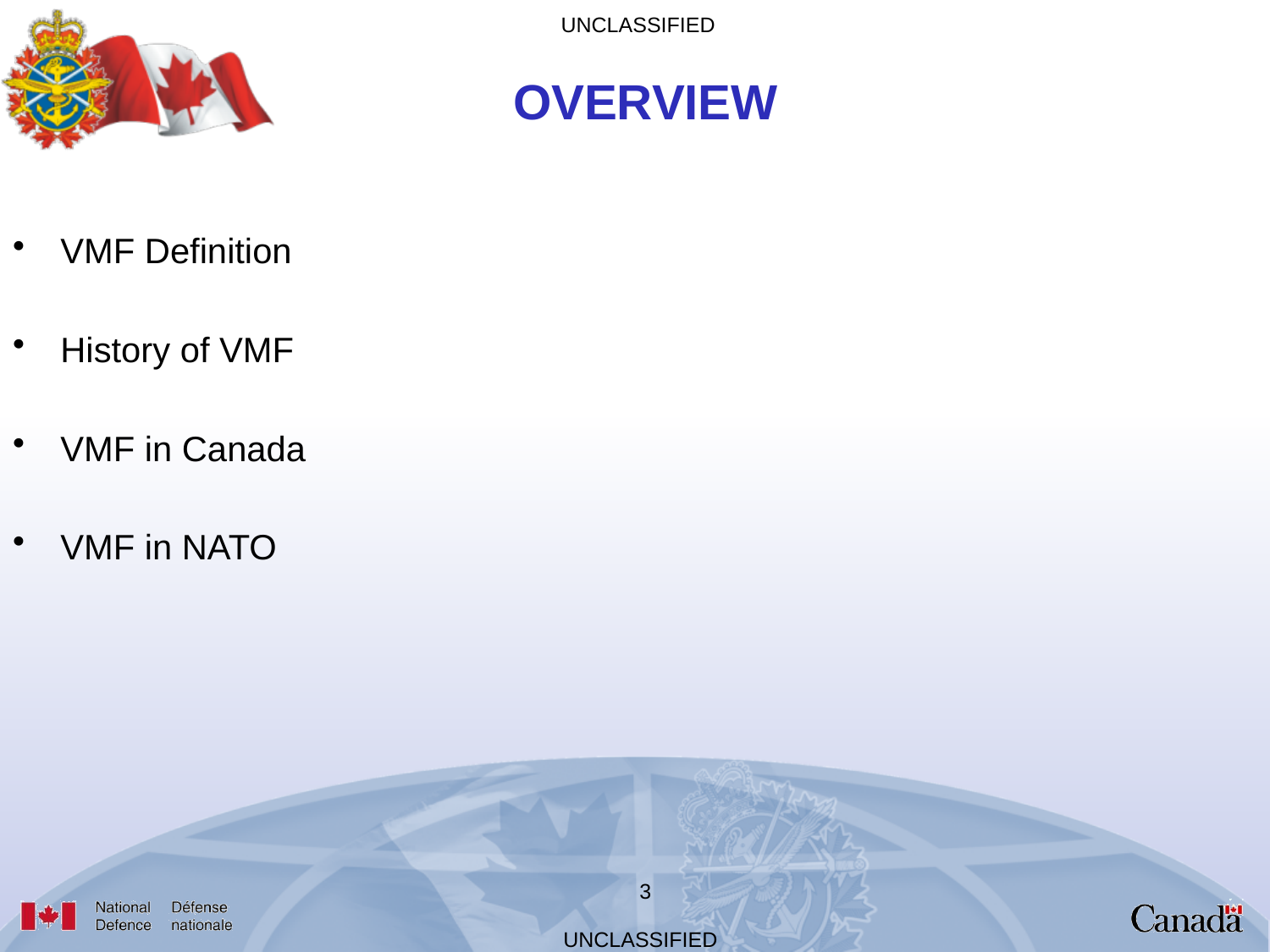

OVERVIEW
VMF Definition

History of VMF

VMF in Canada

VMF in NATO